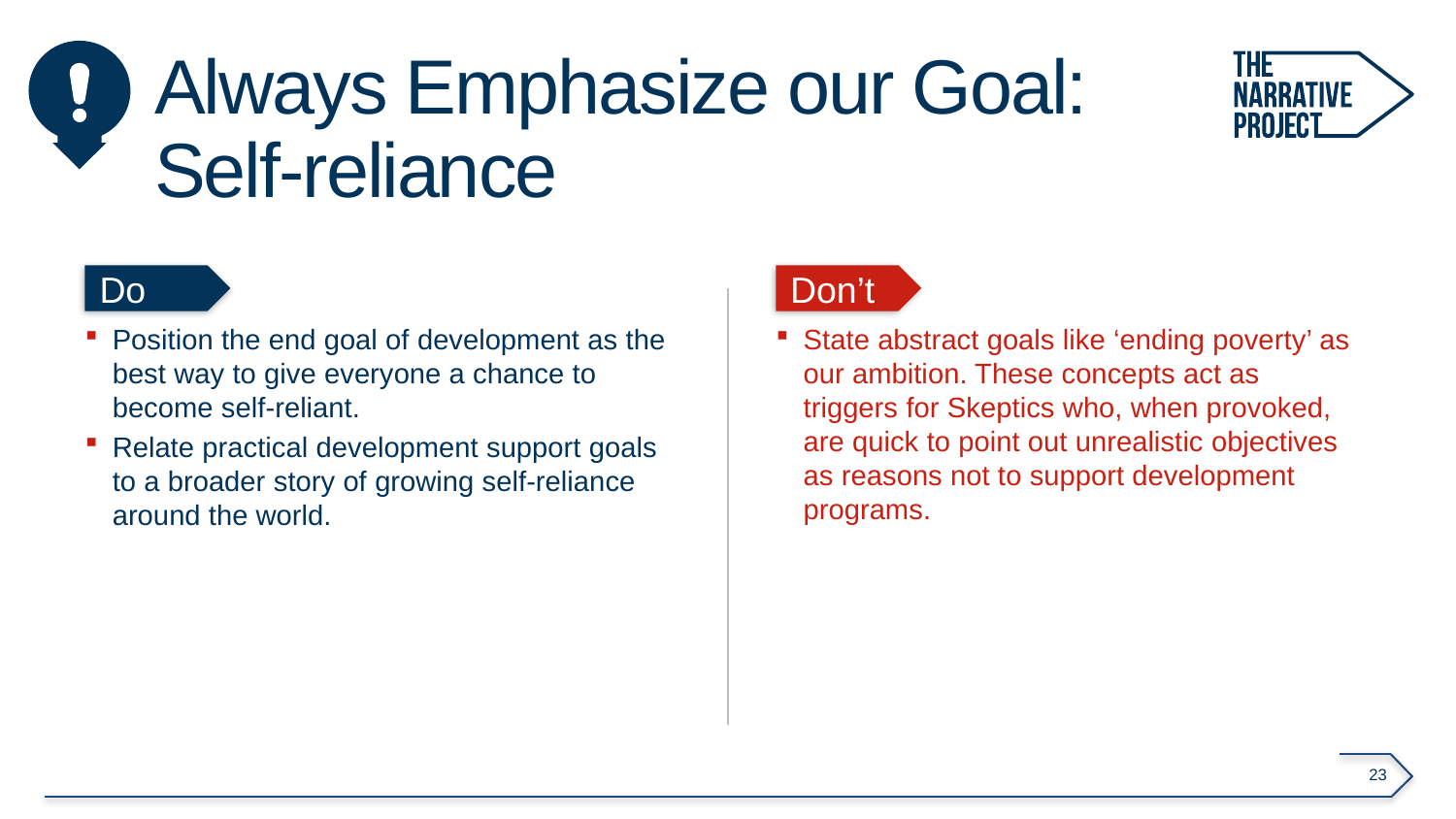

# Always Emphasize our Goal: Self-reliance
Do
Don’t
Position the end goal of development as the best way to give everyone a chance to become self-reliant.
Relate practical development support goals to a broader story of growing self-reliance around the world.
State abstract goals like ‘ending poverty’ as our ambition. These concepts act as triggers for Skeptics who, when provoked, are quick to point out unrealistic objectives as reasons not to support development programs.
23